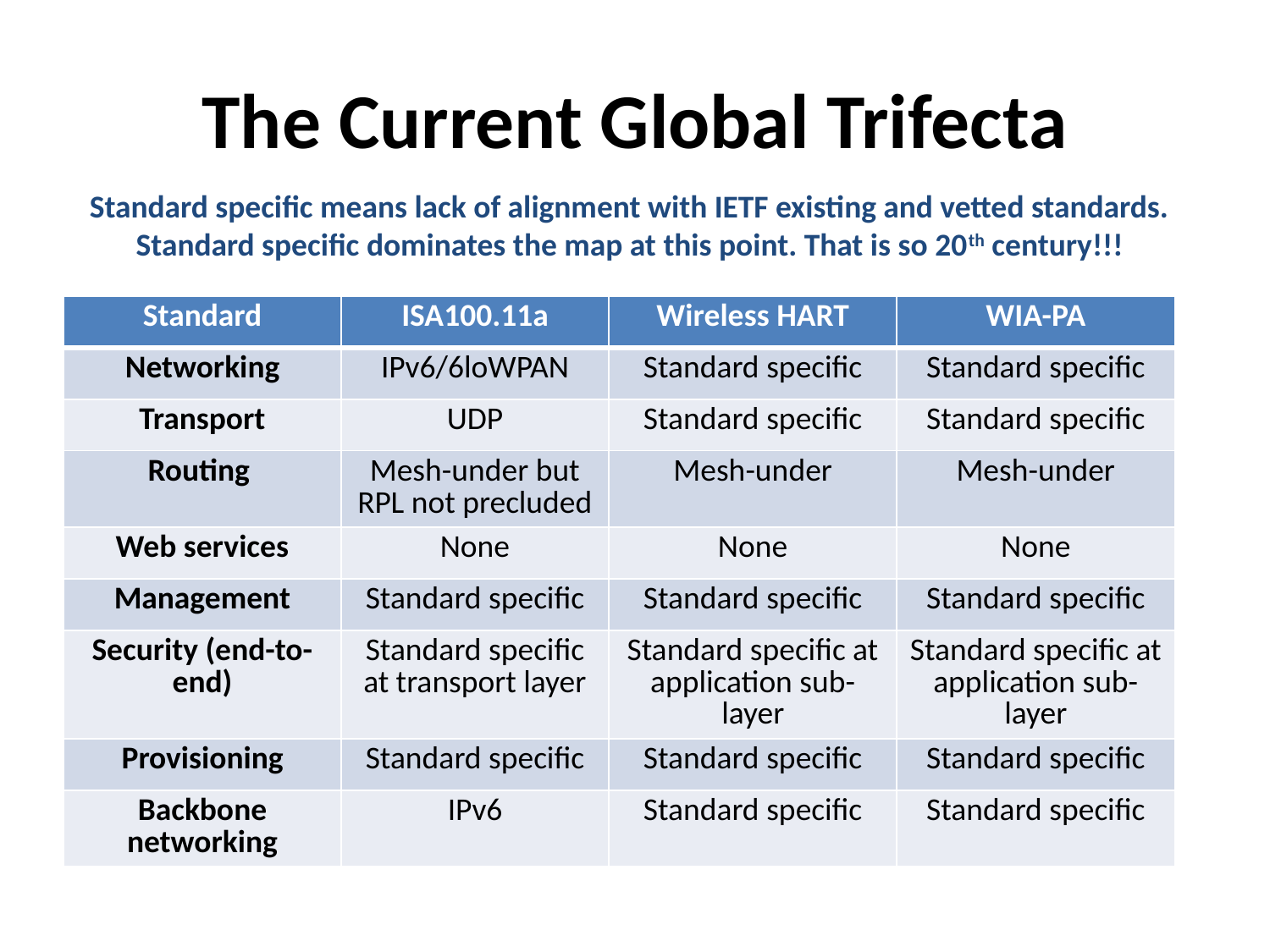

# The Current Global Trifecta
Standard specific means lack of alignment with IETF existing and vetted standards.
Standard specific dominates the map at this point. That is so 20th century!!!
| Standard | ISA100.11a | Wireless HART | WIA-PA |
| --- | --- | --- | --- |
| Networking | IPv6/6loWPAN | Standard specific | Standard specific |
| Transport | UDP | Standard specific | Standard specific |
| Routing | Mesh-under but RPL not precluded | Mesh-under | Mesh-under |
| Web services | None | None | None |
| Management | Standard specific | Standard specific | Standard specific |
| Security (end-to-end) | Standard specific at transport layer | Standard specific at application sub-layer | Standard specific at application sub-layer |
| Provisioning | Standard specific | Standard specific | Standard specific |
| Backbone networking | IPv6 | Standard specific | Standard specific |